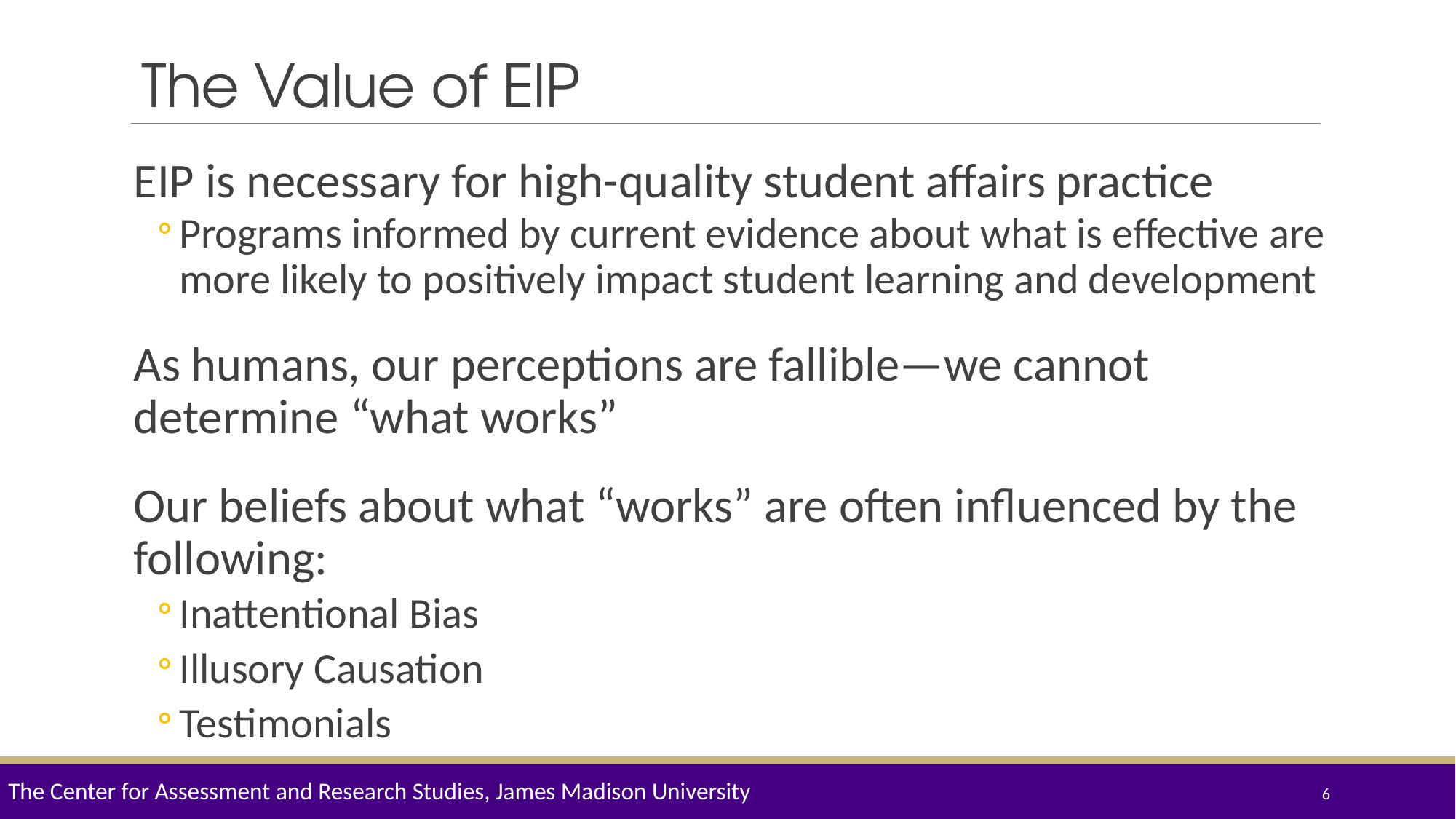

# The Value of EIP
EIP is necessary for high-quality student affairs practice
Programs informed by current evidence about what is effective are more likely to positively impact student learning and development
As humans, our perceptions are fallible—we cannot determine “what works”
Our beliefs about what “works” are often influenced by the following:
Inattentional Bias
Illusory Causation
Testimonials
The Center for Assessment and Research Studies, James Madison University
6